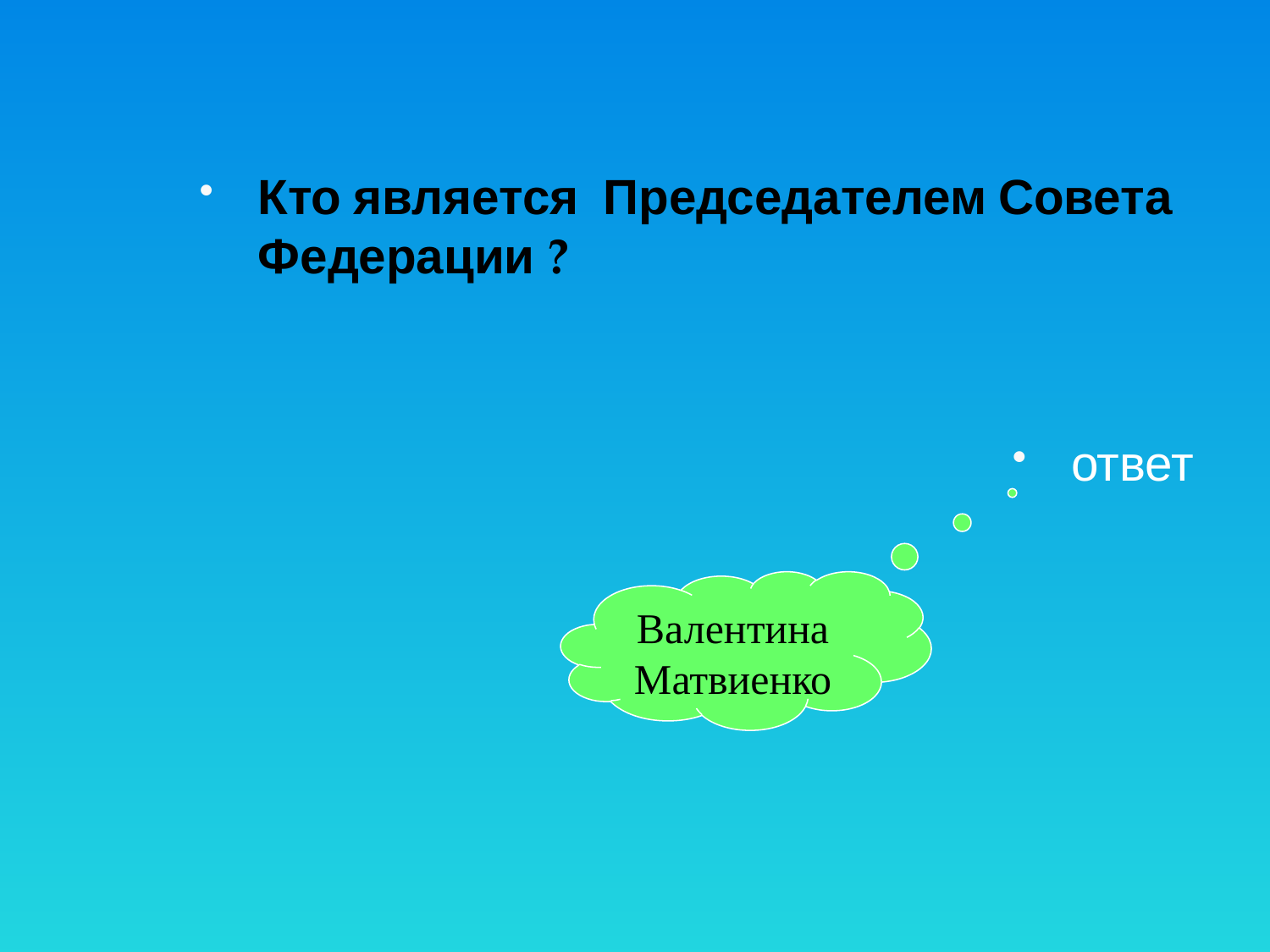

Кто является  Председателем Совета Федерации ?

ответ
Валентина Матвиенко